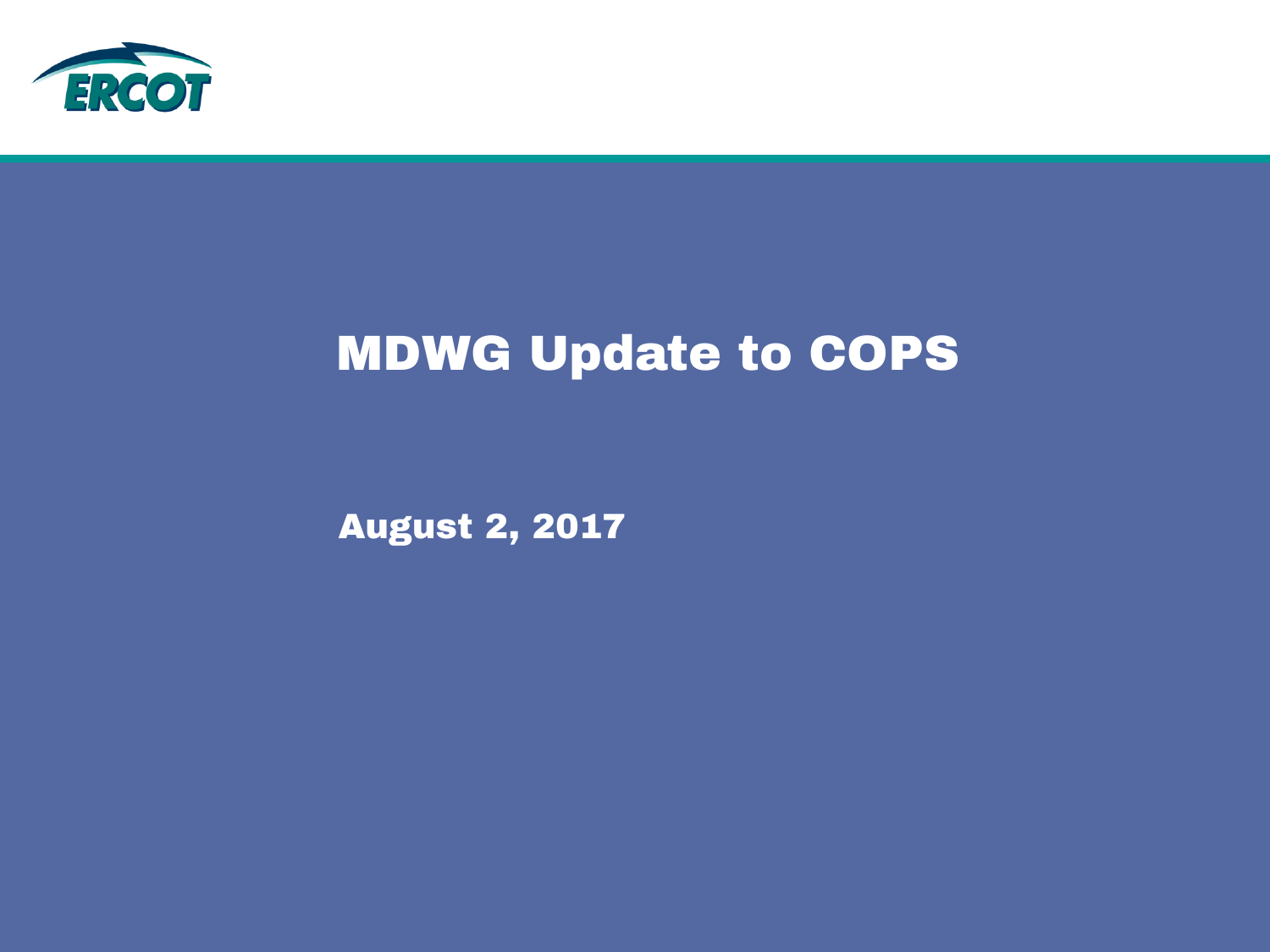

# MDWG Update to COPS
August 2, 2017